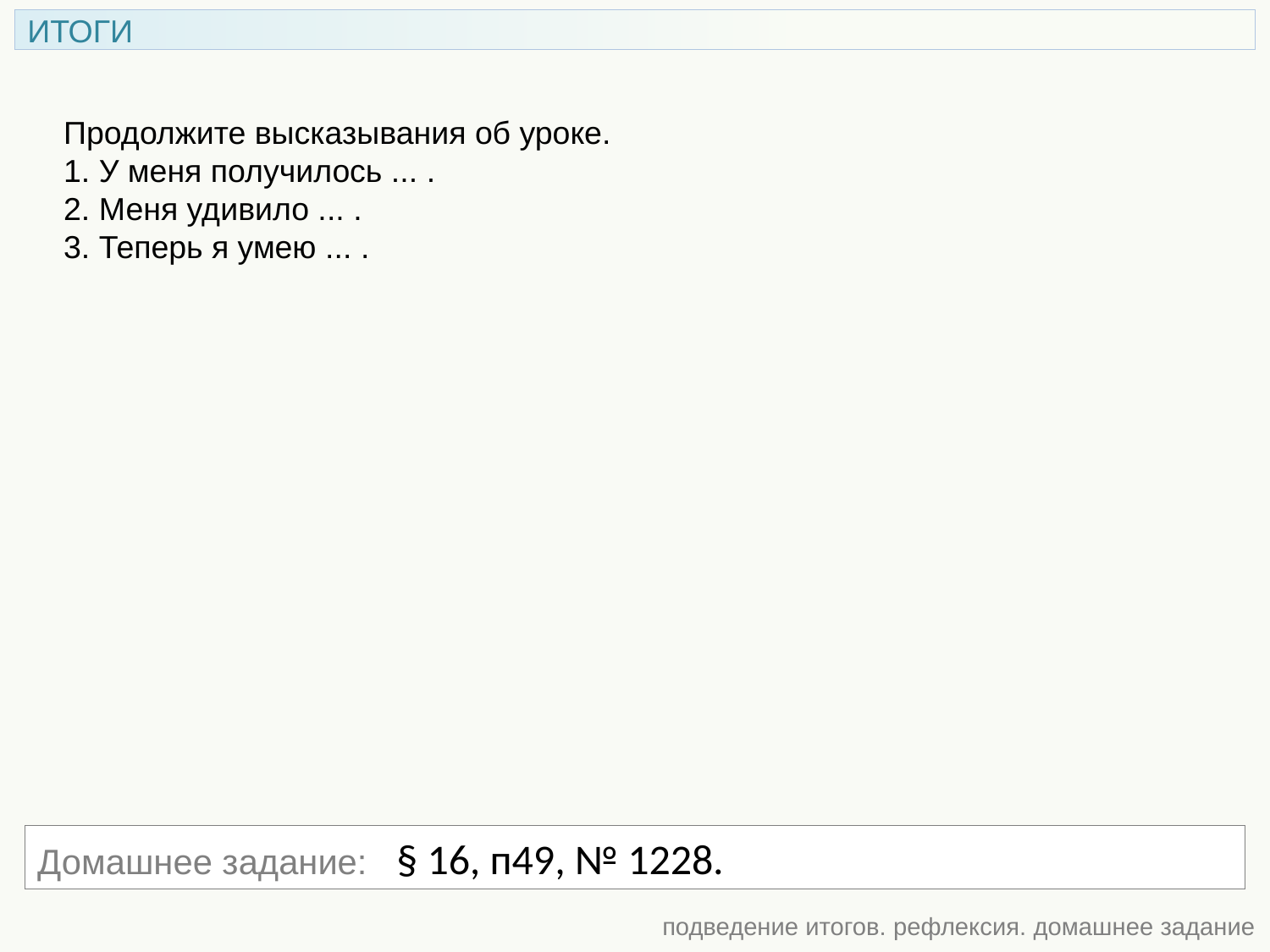

ИТОГИ
Продолжите высказывания об уроке.
1. У меня получилось ... .
2. Меня удивило ... .
3. Теперь я умею ... .
Домашнее задание:   § 16, п49, № 1228.
подведение итогов. рефлексия. домашнее задание